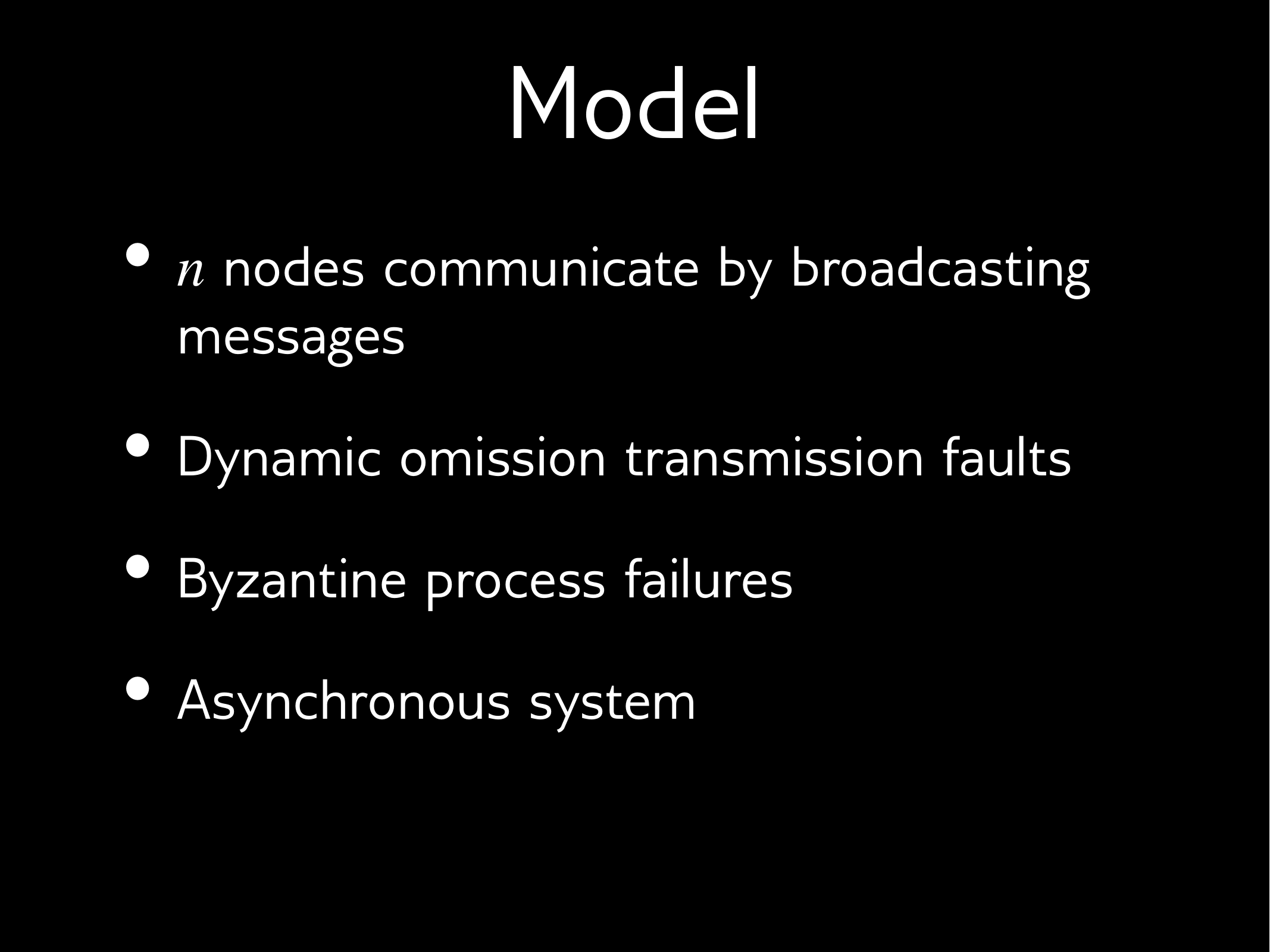

# Model
n nodes communicate by broadcasting
messages
Dynamic omission transmission faults
Byzantine process failures
Asynchronous system